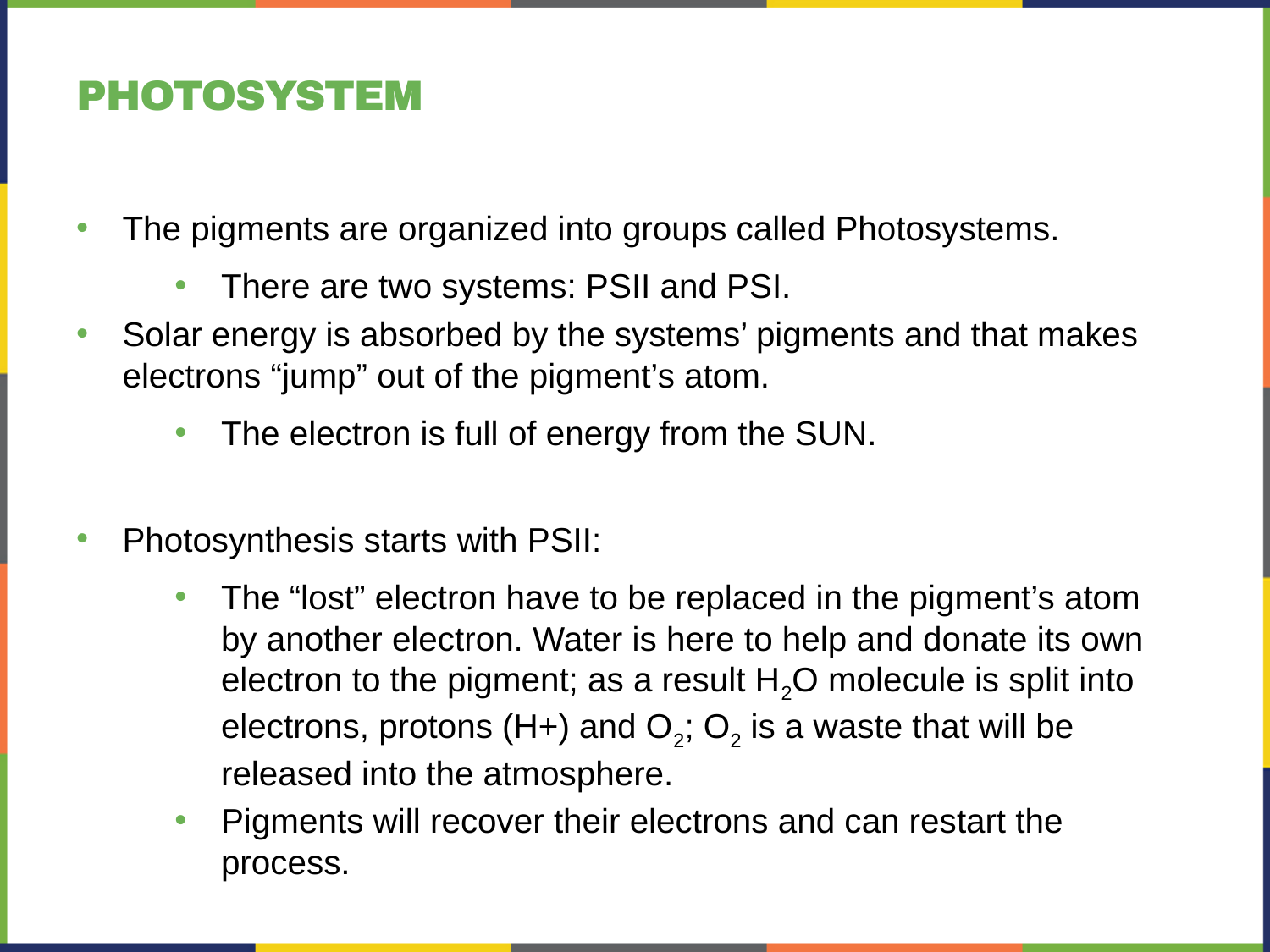

# photosystem
The pigments are organized into groups called Photosystems.
There are two systems: PSII and PSI.
Solar energy is absorbed by the systems’ pigments and that makes  electrons “jump” out of the pigment’s atom.
The electron is full of energy from the SUN.

Photosynthesis starts with PSII:
The “lost” electron have to be replaced in the pigment’s atom by another electron. Water is here to help and donate its own electron to the pigment; as a result H2O molecule is split into electrons, protons (H+) and O2; O2 is a waste that will be released into the atmosphere.
Pigments will recover their electrons and can restart the process.